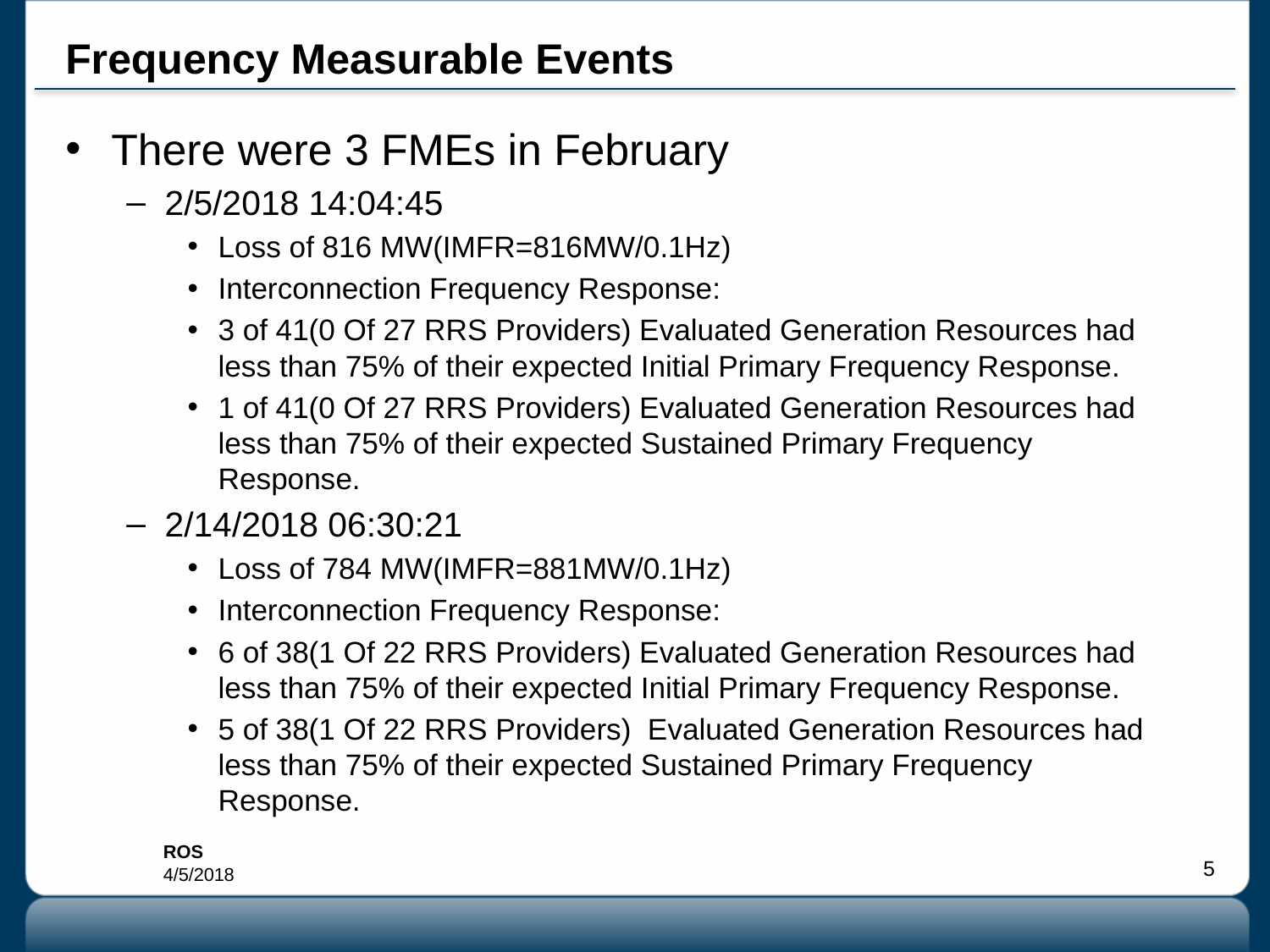

# Frequency Measurable Events
There were 3 FMEs in February
2/5/2018 14:04:45
Loss of 816 MW(IMFR=816MW/0.1Hz)
Interconnection Frequency Response:
3 of 41(0 Of 27 RRS Providers) Evaluated Generation Resources had less than 75% of their expected Initial Primary Frequency Response.
1 of 41(0 Of 27 RRS Providers) Evaluated Generation Resources had less than 75% of their expected Sustained Primary Frequency Response.
2/14/2018 06:30:21
Loss of 784 MW(IMFR=881MW/0.1Hz)
Interconnection Frequency Response:
6 of 38(1 Of 22 RRS Providers) Evaluated Generation Resources had less than 75% of their expected Initial Primary Frequency Response.
5 of 38(1 Of 22 RRS Providers)  Evaluated Generation Resources had less than 75% of their expected Sustained Primary Frequency Response.